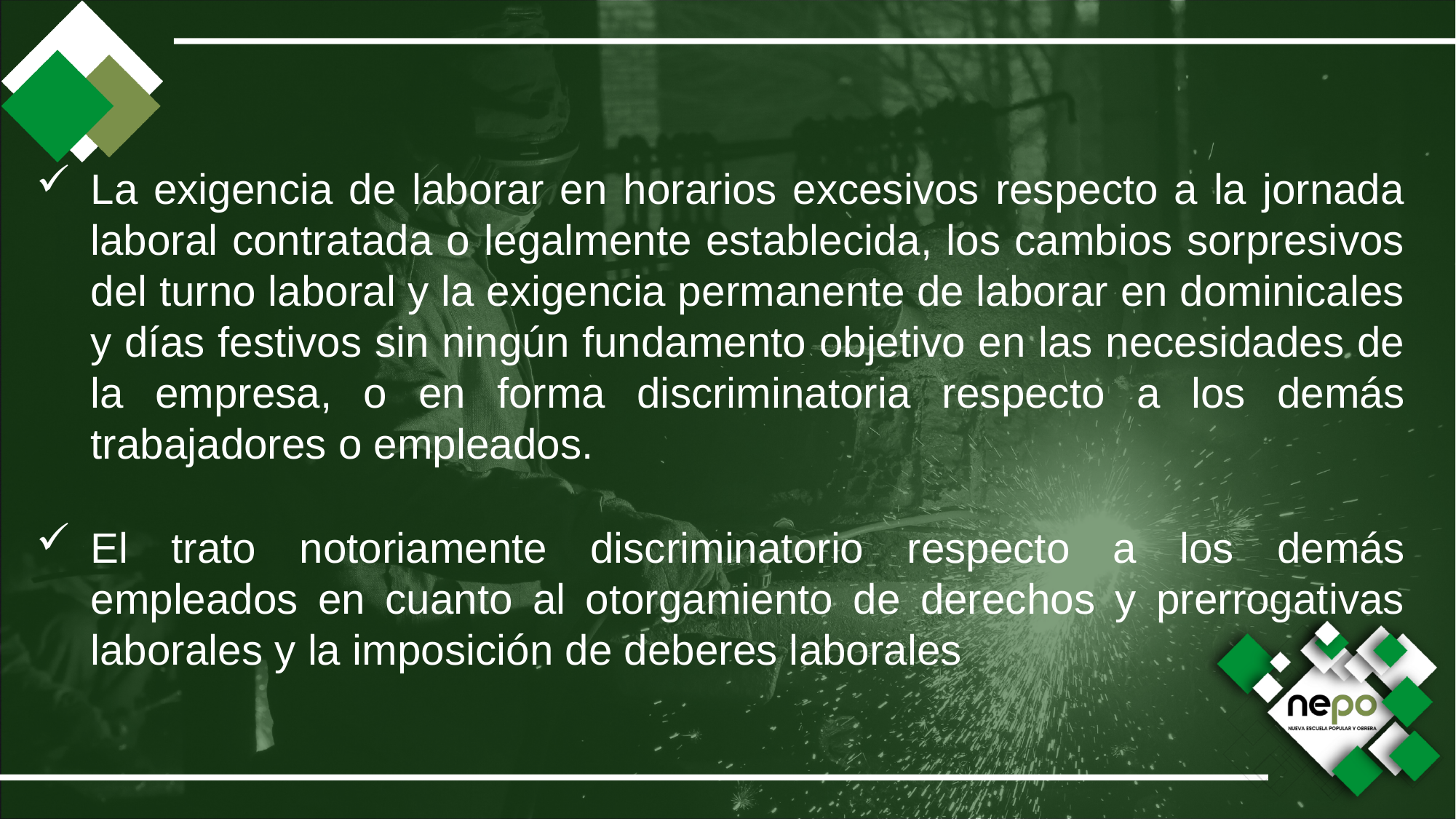

La exigencia de laborar en horarios excesivos respecto a la jornada laboral contratada o legalmente establecida, los cambios sorpresivos del turno laboral y la exigencia permanente de laborar en dominicales y días festivos sin ningún fundamento objetivo en las necesidades de la empresa, o en forma discriminatoria respecto a los demás trabajadores o empleados.
El trato notoriamente discriminatorio respecto a los demás empleados en cuanto al otorgamiento de derechos y prerrogativas laborales y la imposición de deberes laborales